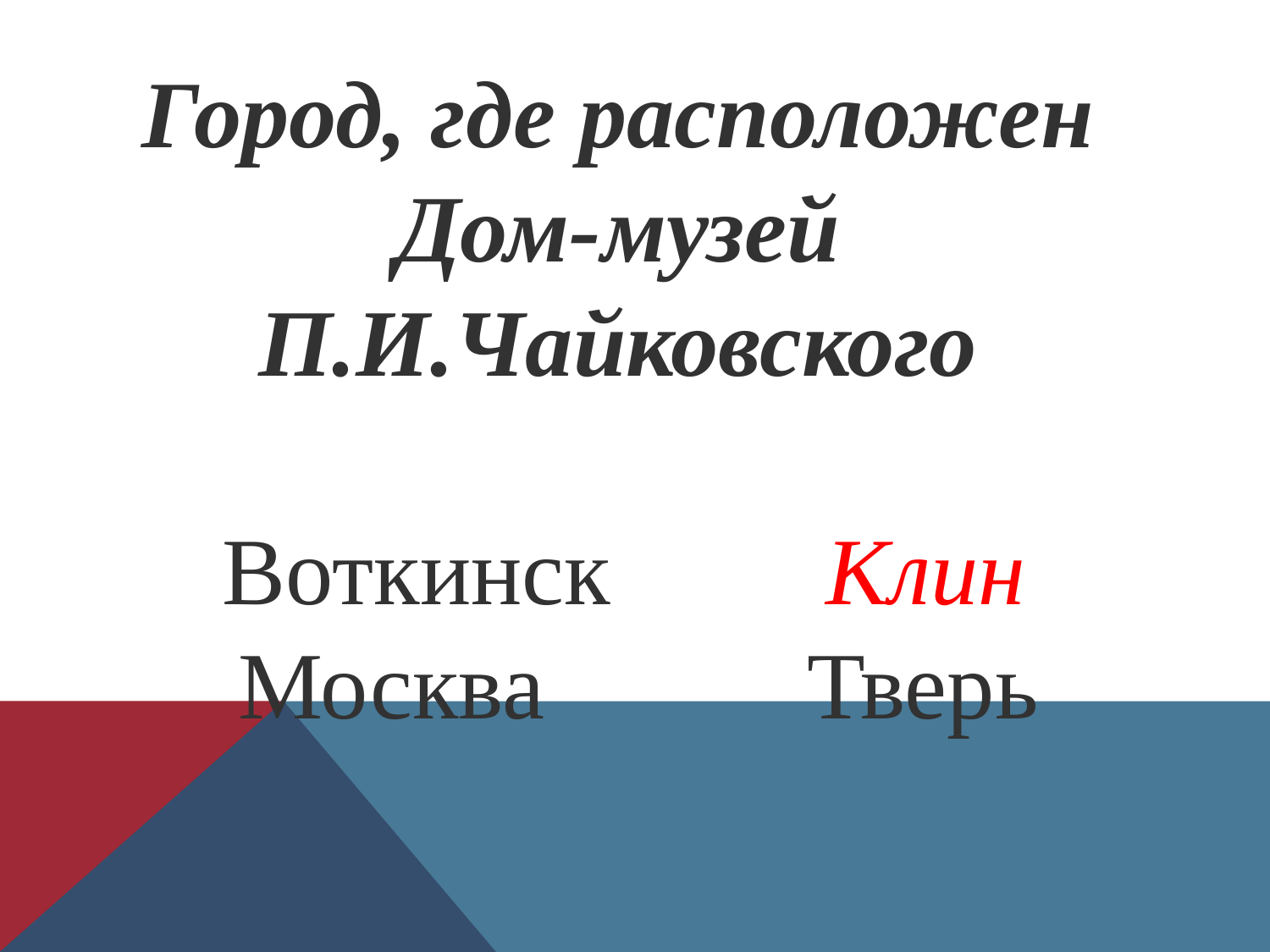

Город, где расположен
Дом-музей
П.И.Чайковского
 Воткинск         Клин
 Москва           Тверь